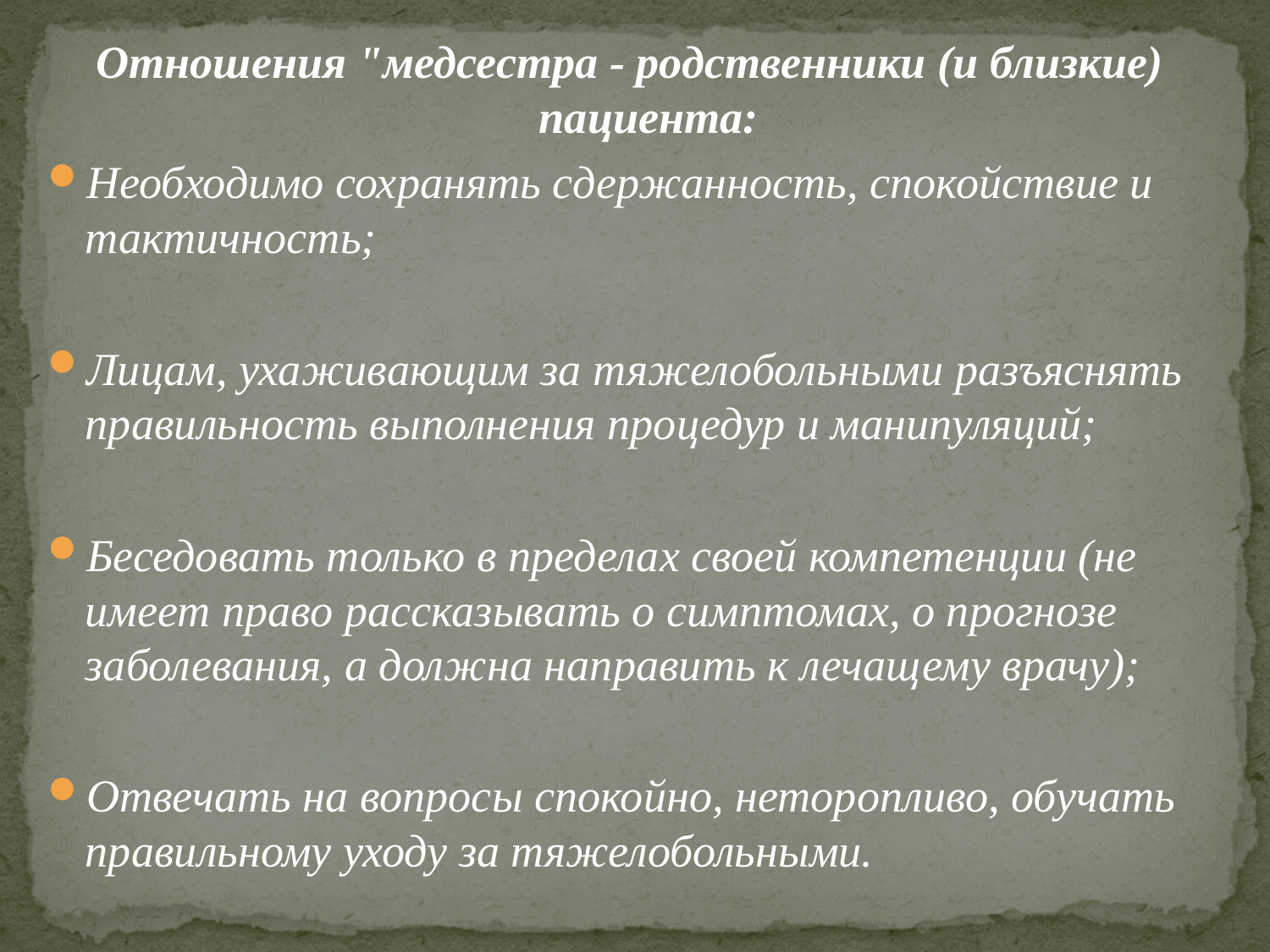

Отношения "медсестра - родственники (и близкие) пациента:
Необходимо сохранять сдержанность, спокойствие и тактичность;

Лицам, ухаживающим за тяжелобольными разъяснять правильность выполнения процедур и манипуляций;

Беседовать только в пределах своей компетенции (не имеет право рассказывать о симптомах, о прогнозе заболевания, а должна направить к лечащему врачу);

Отвечать на вопросы спокойно, неторопливо, обучать правильному уходу за тяжелобольными.